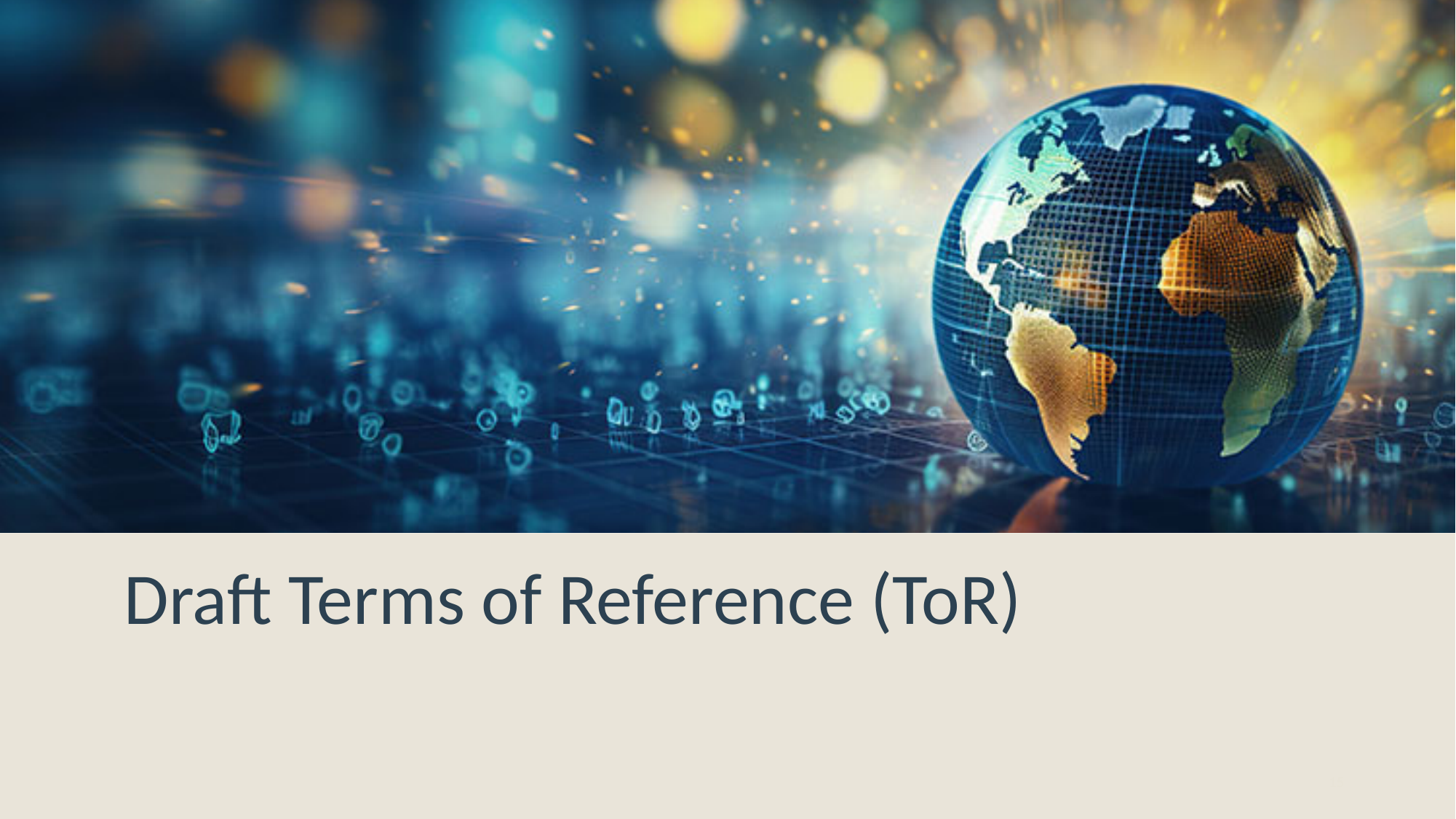

# Draft Terms of Reference (ToR)
15